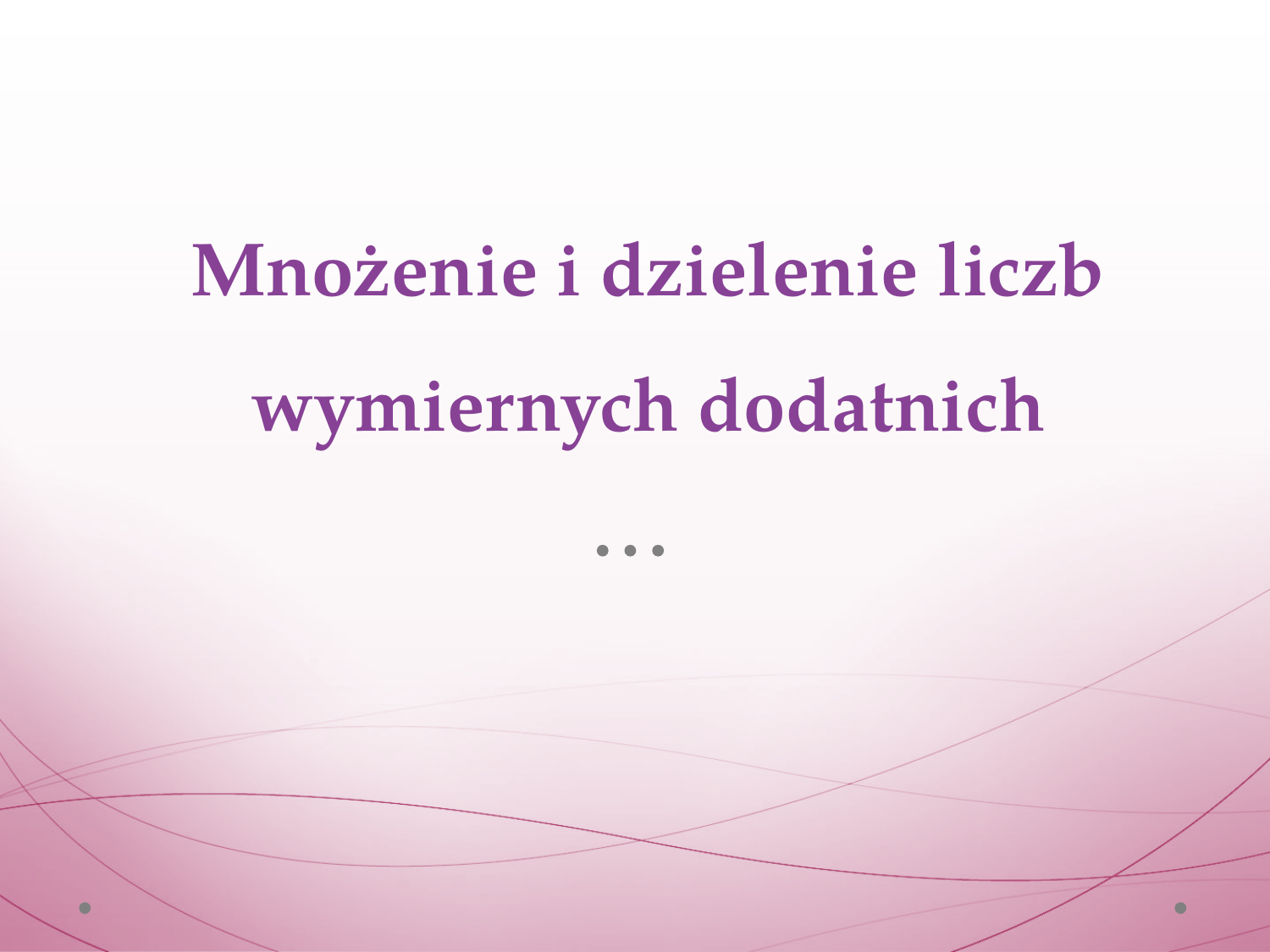

# Mnożenie i dzielenie liczb wymiernych dodatnich